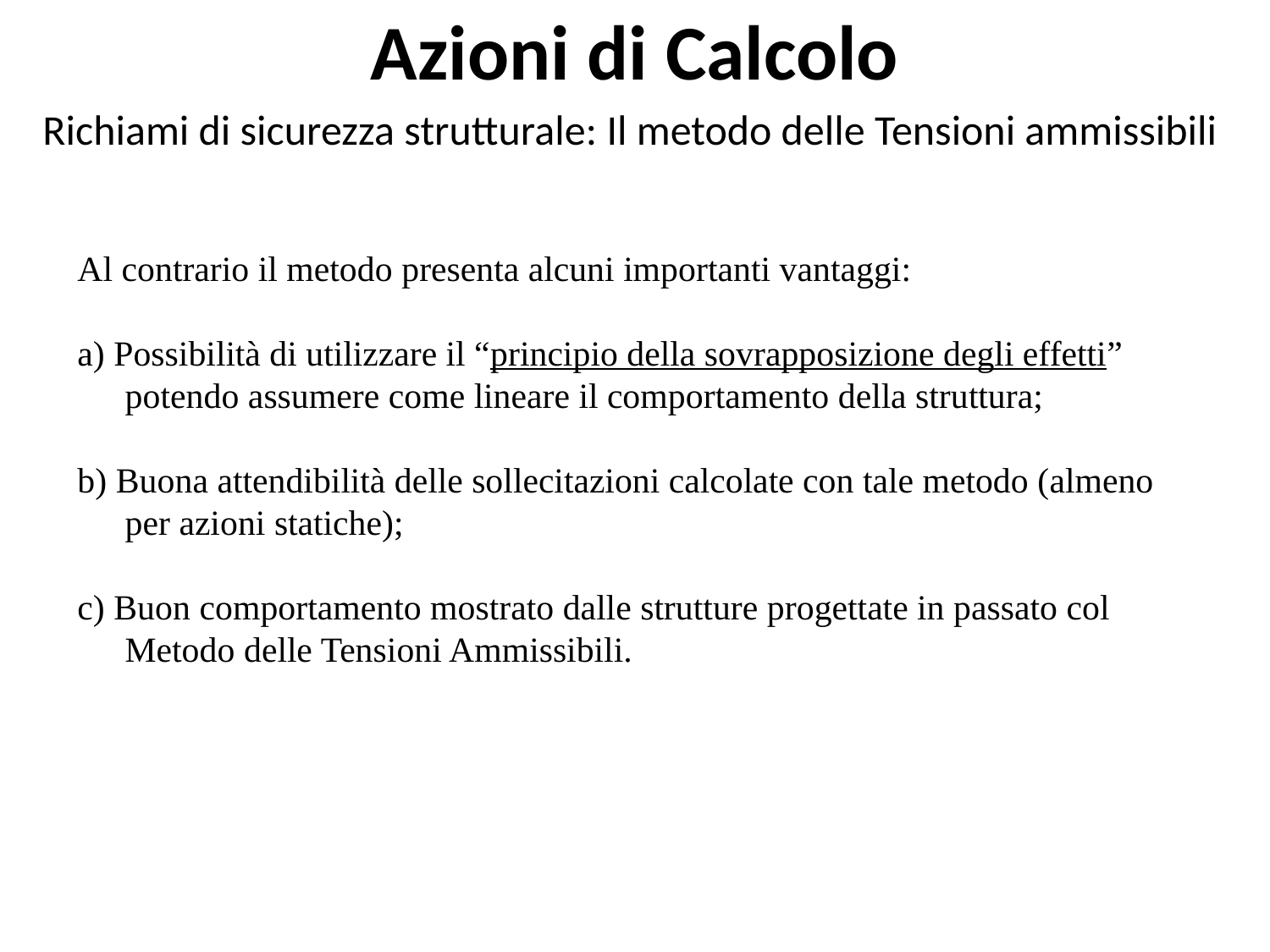

Azioni di Calcolo
Richiami di sicurezza strutturale: Il metodo delle Tensioni ammissibili
Al contrario il metodo presenta alcuni importanti vantaggi:

a) Possibilità di utilizzare il “principio della sovrapposizione degli effetti” potendo assumere come lineare il comportamento della struttura;

b) Buona attendibilità delle sollecitazioni calcolate con tale metodo (almeno per azioni statiche);

c) Buon comportamento mostrato dalle strutture progettate in passato col Metodo delle Tensioni Ammissibili.